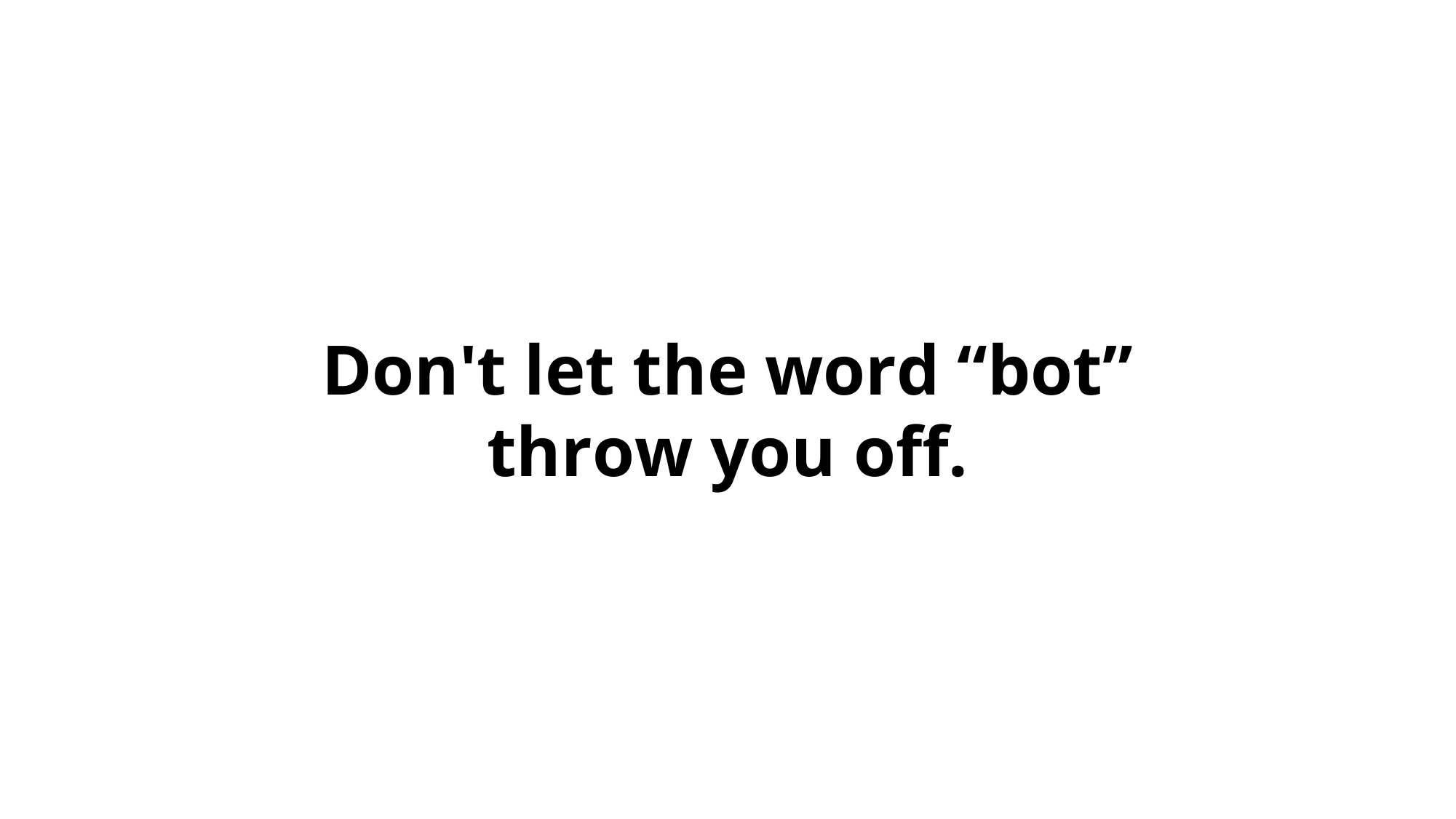

Don't let the word “bot” throw you off.